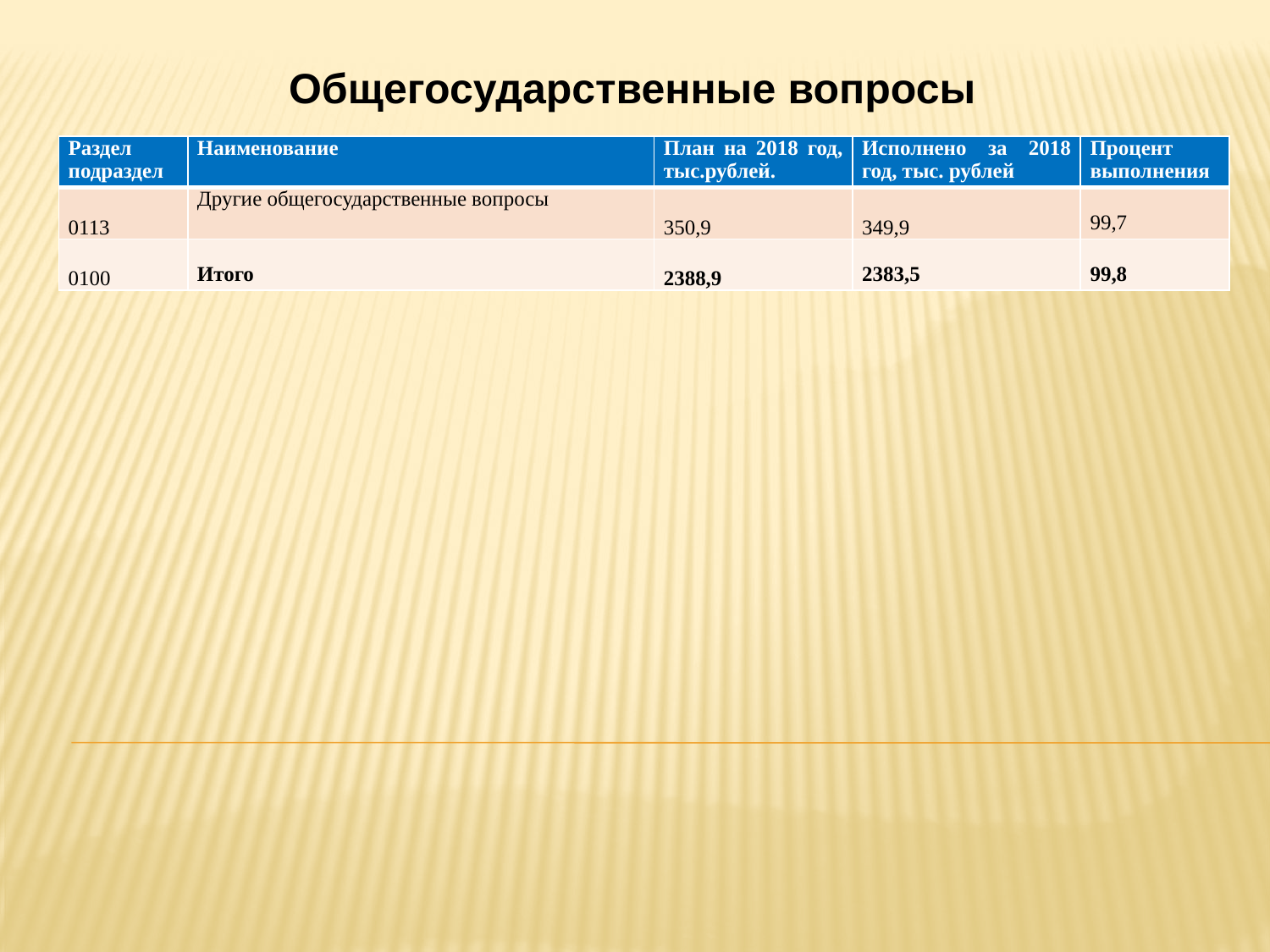

Общегосударственные вопросы
| Раздел подраздел | Наименование | План на 2018 год, тыс.рублей. | Исполнено за 2018 год, тыс. рублей | Процент выполнения |
| --- | --- | --- | --- | --- |
| 0113 | Другие общегосударственные вопросы | 350,9 | 349,9 | 99,7 |
| 0100 | Итого | 2388,9 | 2383,5 | 99,8 |